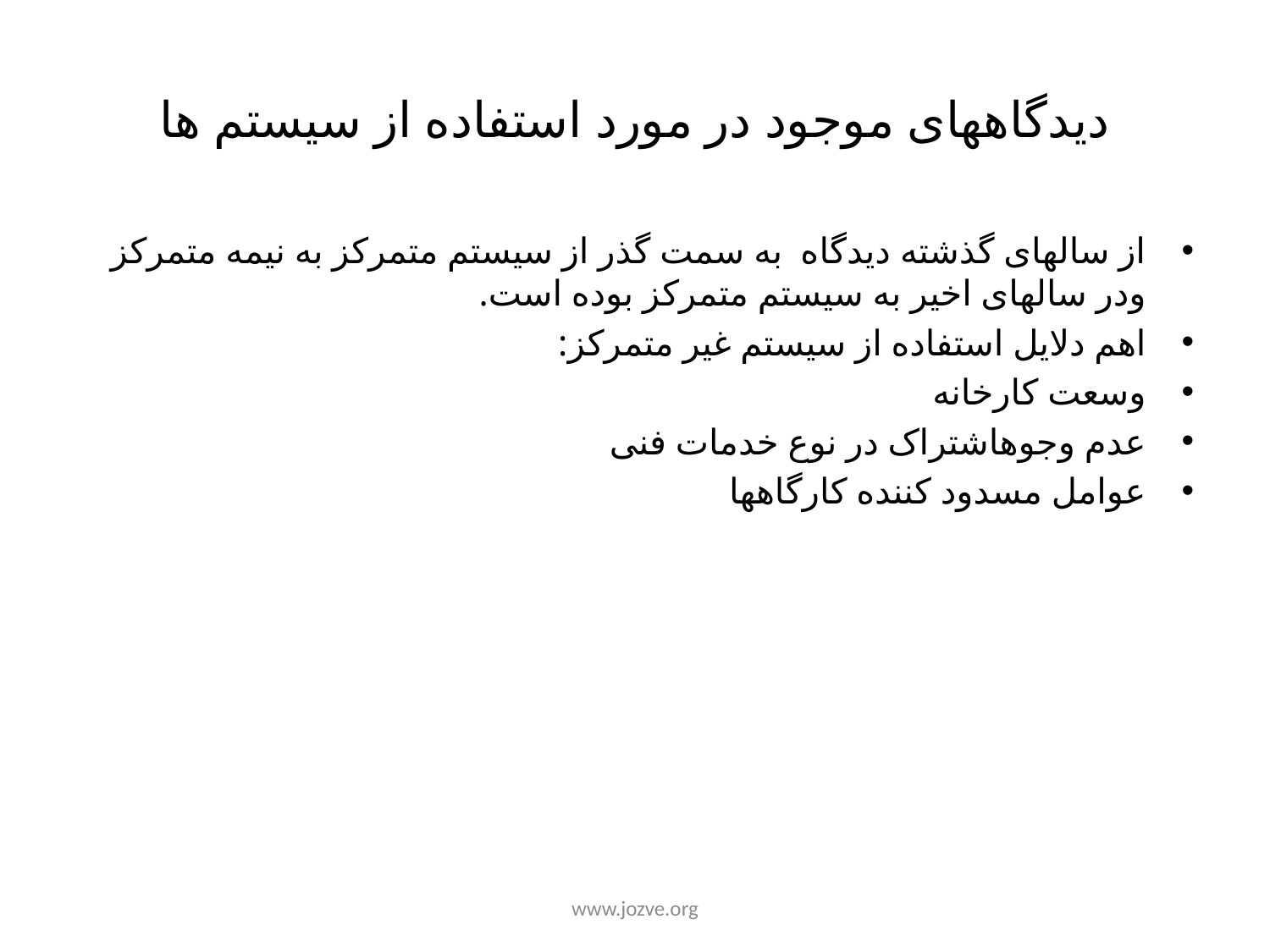

# دیدگاههای موجود در مورد استفاده از سیستم ها
از سالهای گذشته دیدگاه  به سمت گذر از سیستم متمرکز به نیمه متمرکز ودر سالهای اخیر به سیستم متمرکز بوده است.
اهم دلایل استفاده از سیستم غیر متمرکز:
وسعت کارخانه
عدم وجوهاشتراک در نوع خدمات فنی
عوامل مسدود کننده کارگاهها
www.jozve.org